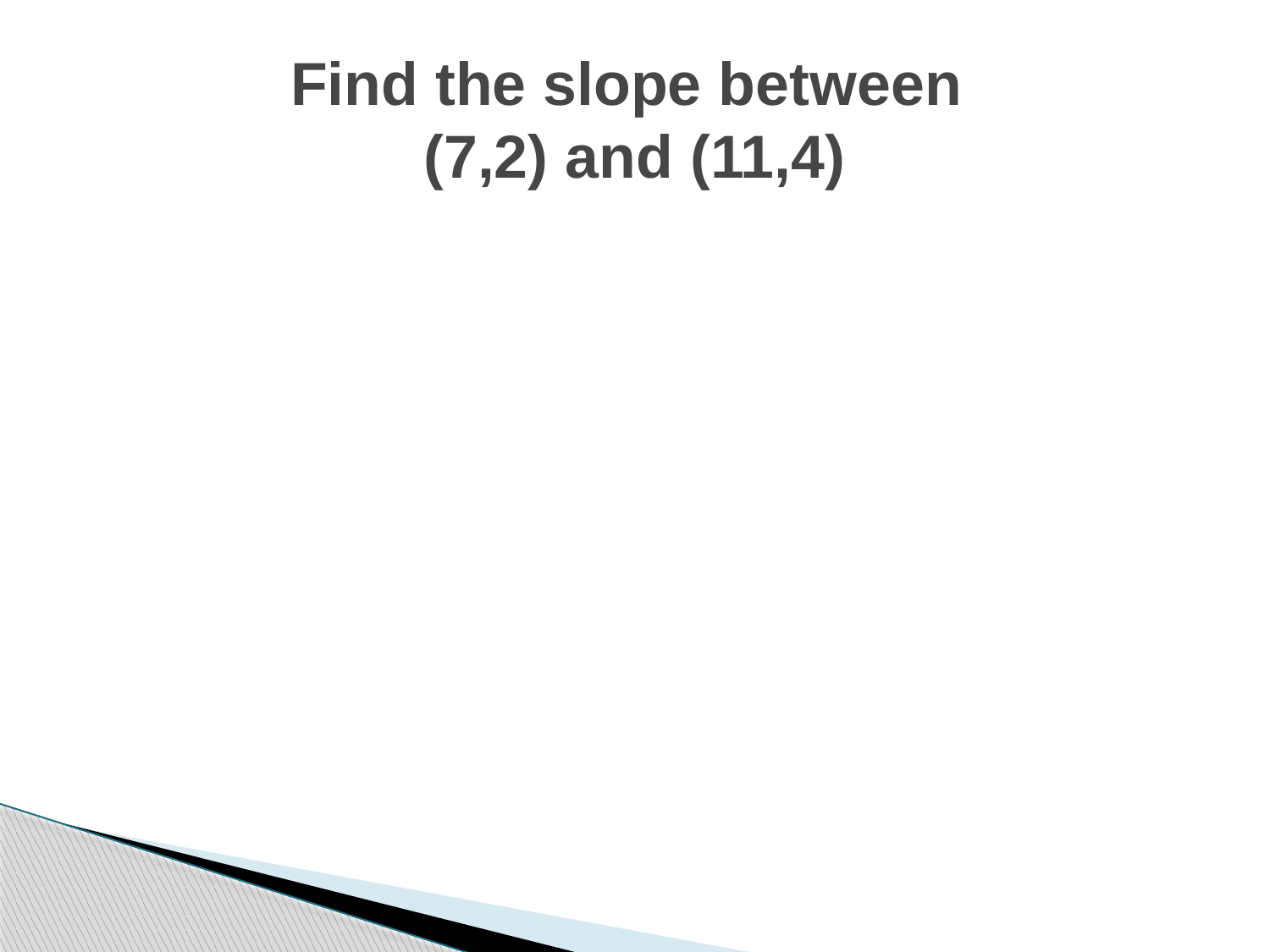

# Find the slope between (7,2) and (11,4)